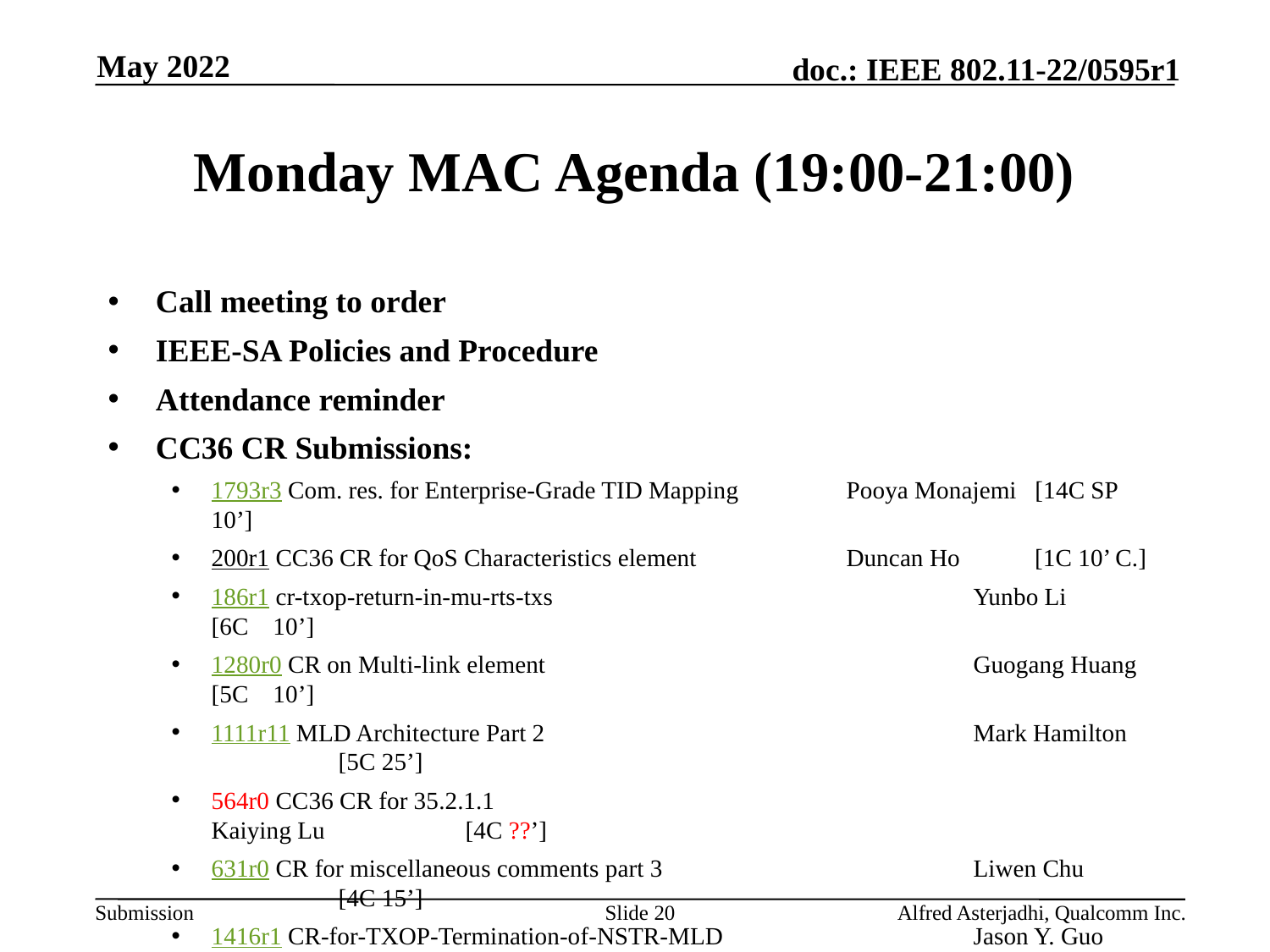

May 2022
# Monday MAC Agenda (19:00-21:00)
Call meeting to order
IEEE-SA Policies and Procedure
Attendance reminder
CC36 CR Submissions:
1793r3 Com. res. for Enterprise-Grade TID Mapping	Pooya Monajemi   [14C SP 10’]
200r1 CC36 CR for QoS Characteristics element		Duncan Ho	          [1C 10’ C.]
186r1 cr-txop-return-in-mu-rts-txs				Yunbo Li	          [6C    10’]
1280r0 CR on Multi-link element		             		Guogang Huang    [5C    10’]
1111r11 MLD Architecture Part 2				Mark Hamilton 	[5C 25’]
564r0 CC36 CR for 35.2.1.1					Kaiying Lu 		[4C ??’]
631r0 CR for miscellaneous comments part 3			Liwen Chu 		[4C 15’]
1416r1 CR-for-TXOP-Termination-of-NSTR-MLD		Jason Y. Guo         [4C 15’]
AoB:
Recess
Slide 20
Alfred Asterjadhi, Qualcomm Inc.